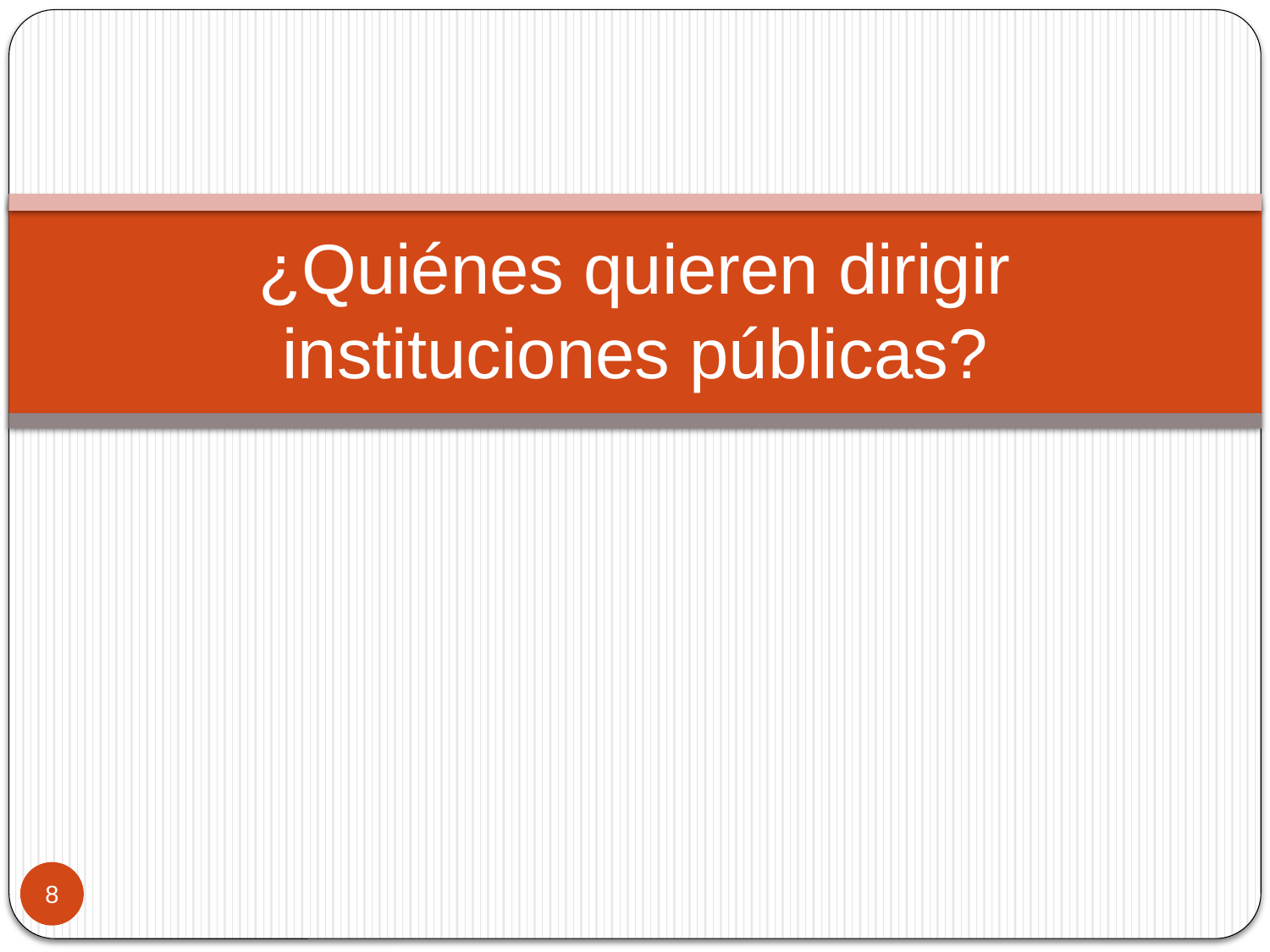

# ¿Quiénes quieren dirigir instituciones públicas?

8